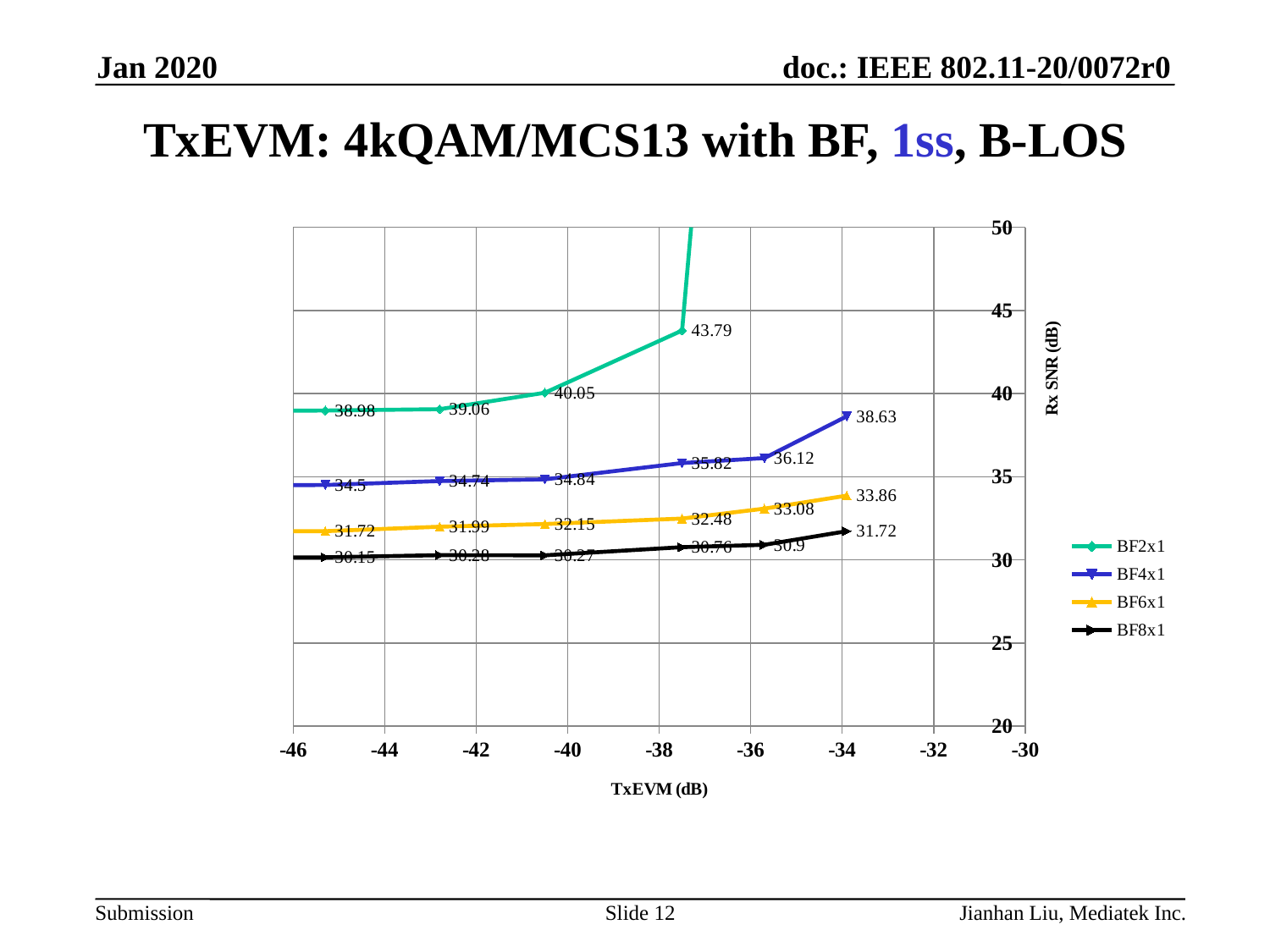

Jan 2020
# TxEVM: 4kQAM/MCS13 with BF, 1ss, B-LOS

### Chart

| Category | BF2x1 | BF4x1 | BF6x1 | BF8x1 |
|---|---|---|---|---|
Slide 12
Jianhan Liu, Mediatek Inc.